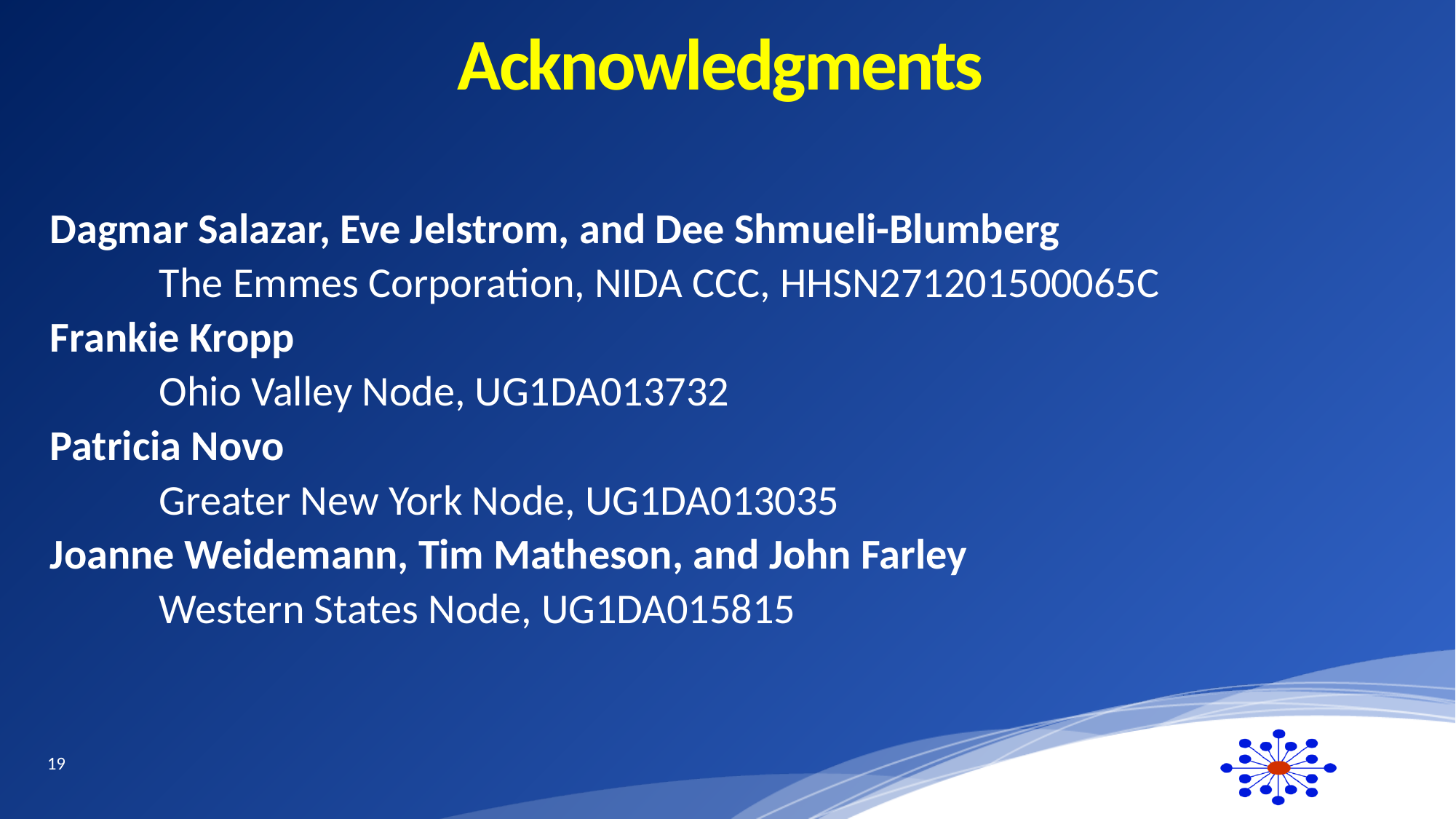

# Acknowledgments
Dagmar Salazar, Eve Jelstrom, and Dee Shmueli-Blumberg
	The Emmes Corporation, NIDA CCC, HHSN271201500065C
Frankie Kropp
	Ohio Valley Node, UG1DA013732
Patricia Novo
	Greater New York Node, UG1DA013035
Joanne Weidemann, Tim Matheson, and John Farley
	Western States Node, UG1DA015815